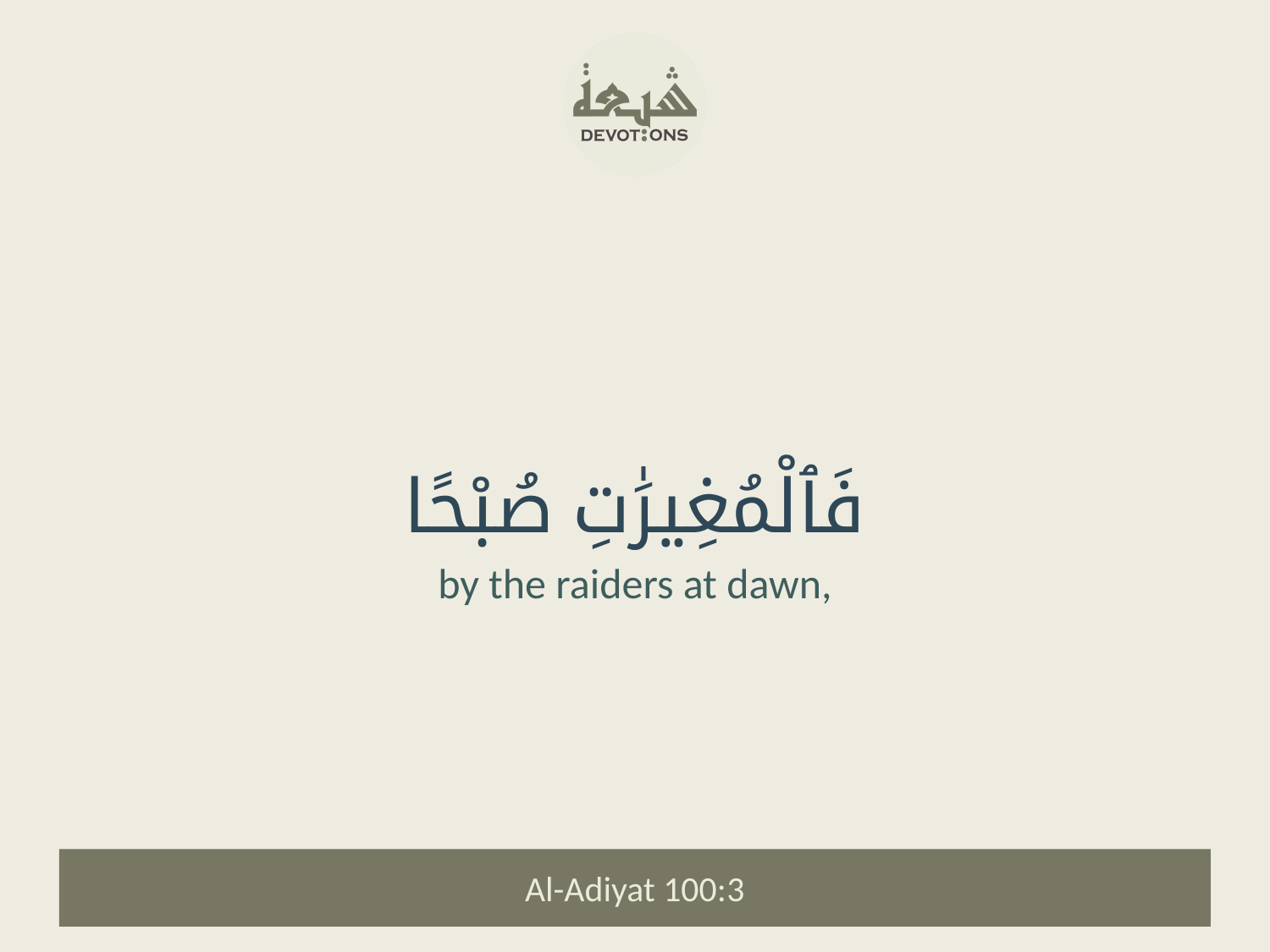

فَٱلْمُغِيرَٰتِ صُبْحًا
by the raiders at dawn,
Al-Adiyat 100:3